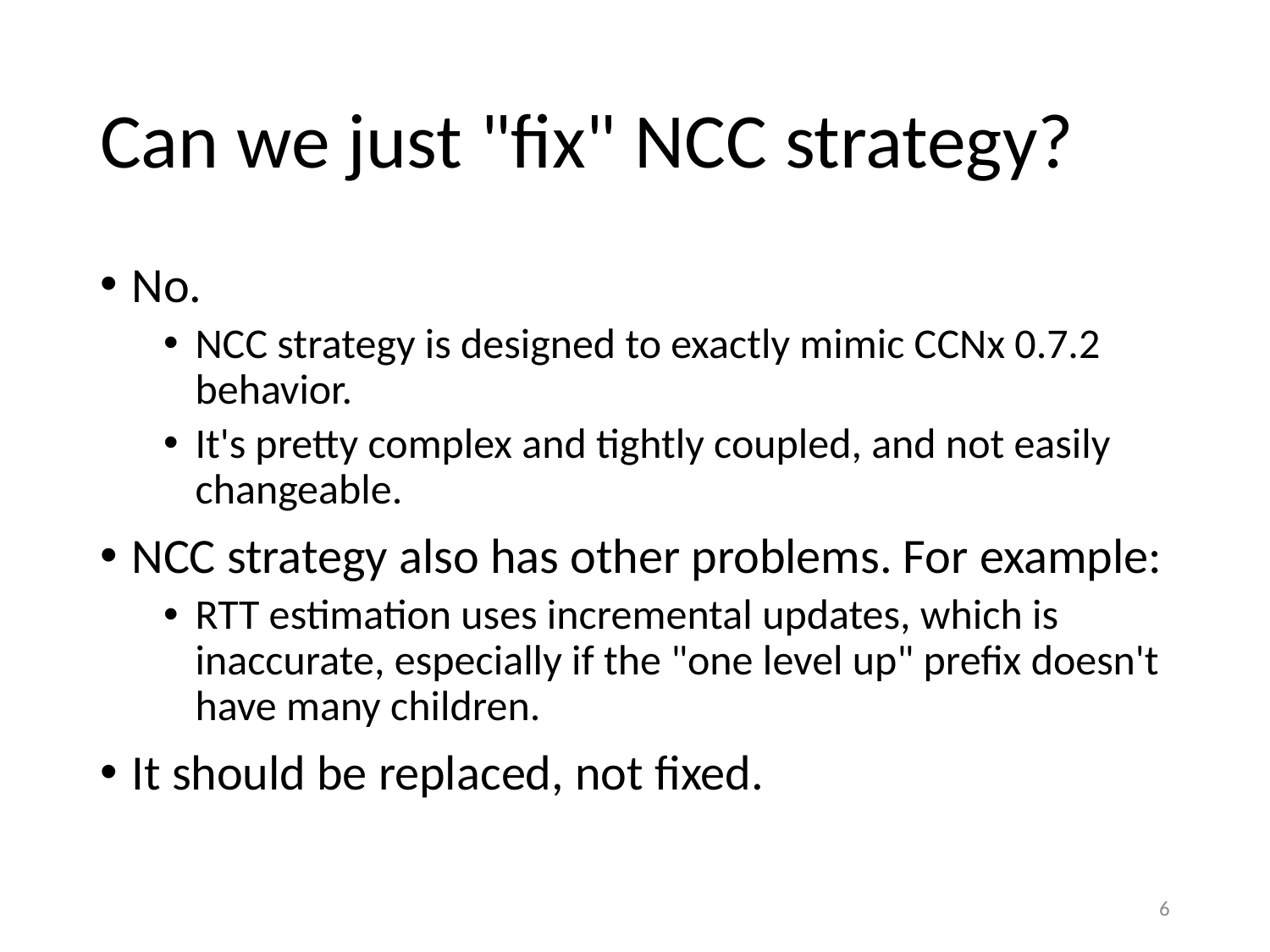

# Can we just "fix" NCC strategy?
No.
NCC strategy is designed to exactly mimic CCNx 0.7.2 behavior.
It's pretty complex and tightly coupled, and not easily changeable.
NCC strategy also has other problems. For example:
RTT estimation uses incremental updates, which is inaccurate, especially if the "one level up" prefix doesn't have many children.
It should be replaced, not fixed.
6